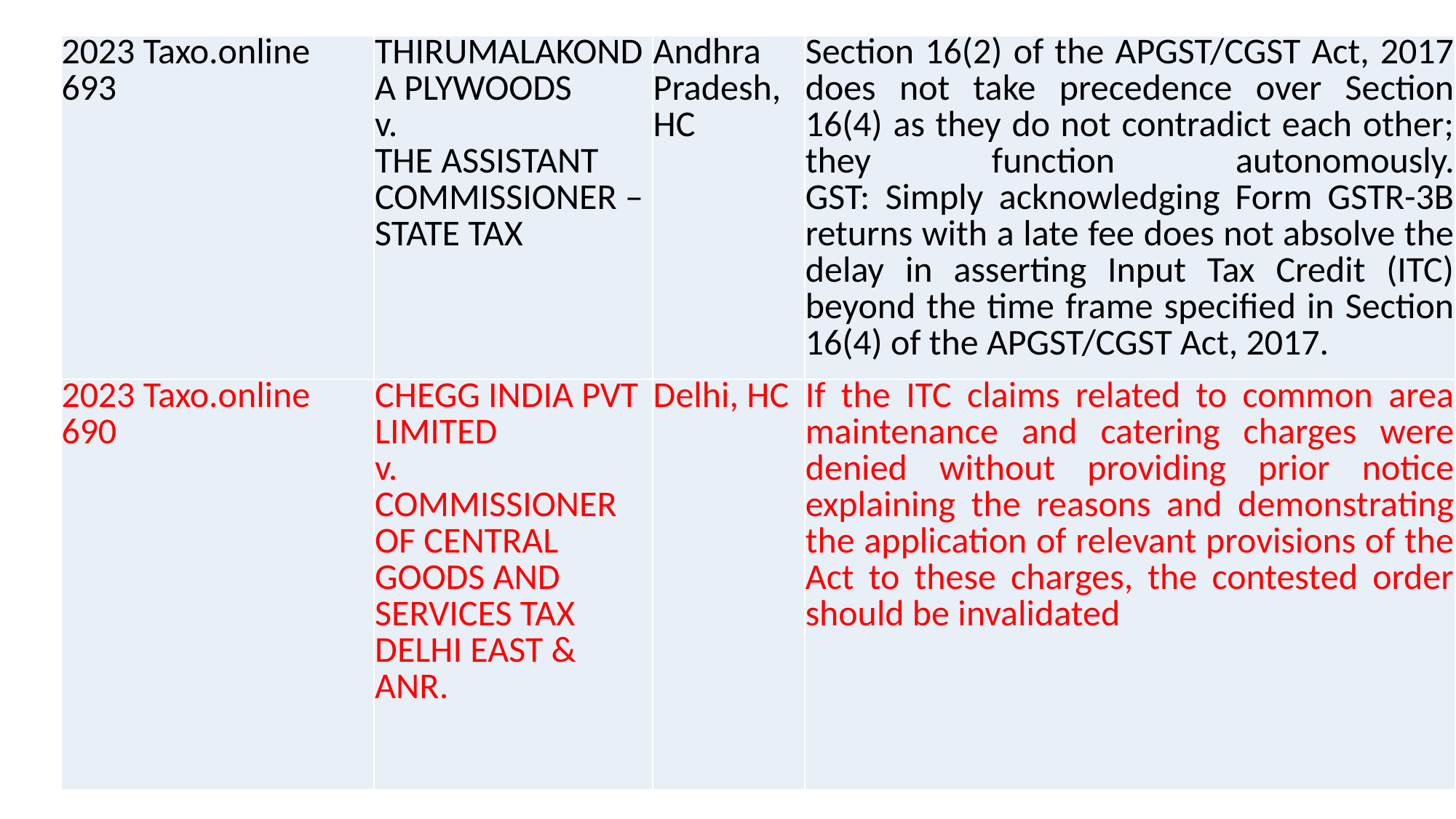

| 2023 Taxo.online 693 | THIRUMALAKONDA PLYWOODS v. THE ASSISTANT COMMISSIONER – STATE TAX | Andhra Pradesh, HC | Section 16(2) of the APGST/CGST Act, 2017 does not take precedence over Section 16(4) as they do not contradict each other; they function autonomously. GST: Simply acknowledging Form GSTR-3B returns with a late fee does not absolve the delay in asserting Input Tax Credit (ITC) beyond the time frame specified in Section 16(4) of the APGST/CGST Act, 2017. |
| --- | --- | --- | --- |
| 2023 Taxo.online 690 | CHEGG INDIA PVT LIMITED v. COMMISSIONER OF CENTRAL GOODS AND SERVICES TAX DELHI EAST & ANR. | Delhi, HC | If the ITC claims related to common area maintenance and catering charges were denied without providing prior notice explaining the reasons and demonstrating the application of relevant provisions of the Act to these charges, the contested order should be invalidated |
By CA Atul Gupta